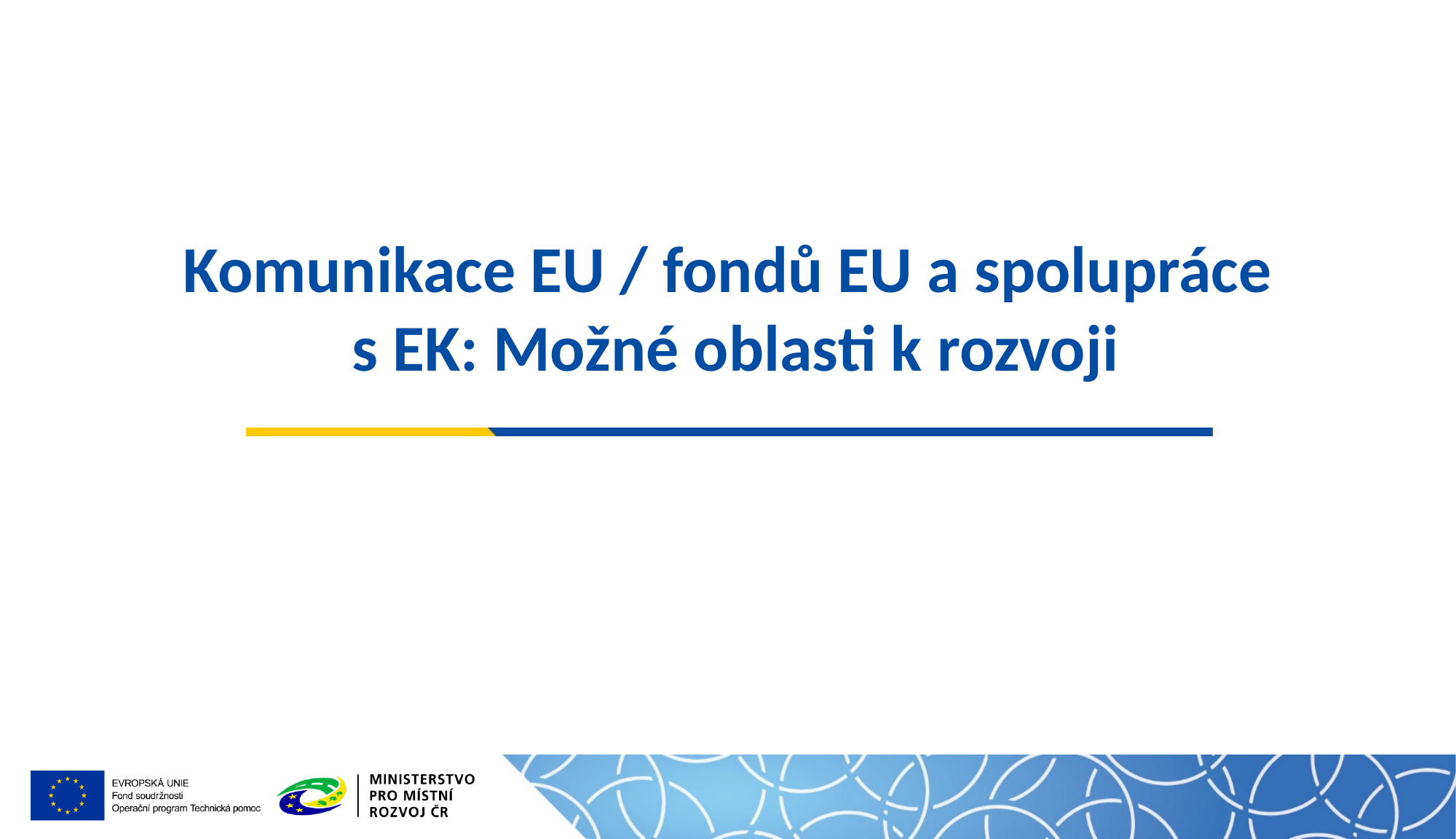

# Komunikace EU / fondů EU a spolupráce s EK: Možné oblasti k rozvoji